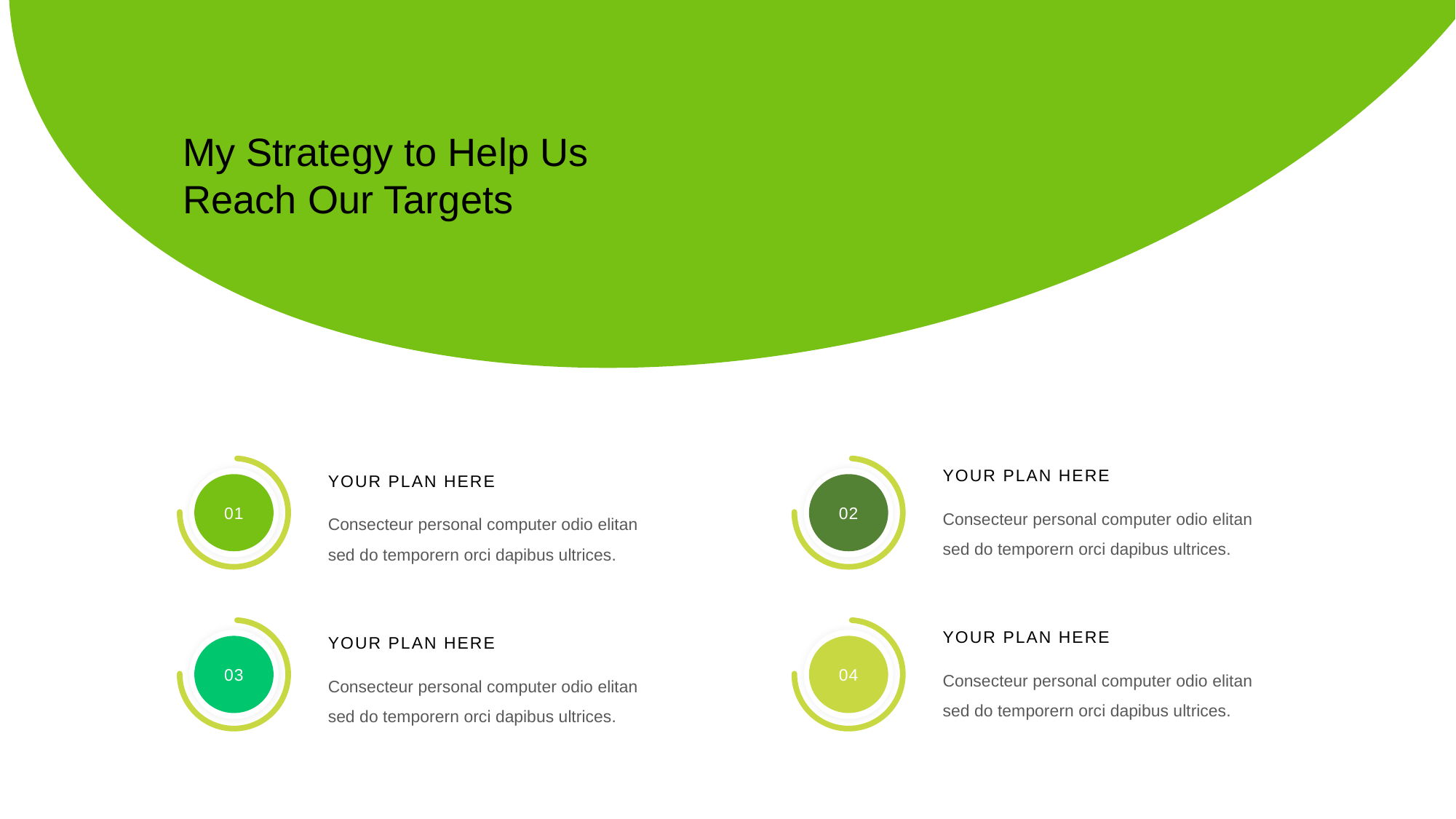

My Strategy to Help Us Reach Our Targets

01

02
YOUR PLAN HERE
YOUR PLAN HERE
Consecteur personal computer odio elitan sed do temporern orci dapibus ultrices.
Consecteur personal computer odio elitan sed do temporern orci dapibus ultrices.

03

04
YOUR PLAN HERE
YOUR PLAN HERE
Consecteur personal computer odio elitan sed do temporern orci dapibus ultrices.
Consecteur personal computer odio elitan sed do temporern orci dapibus ultrices.